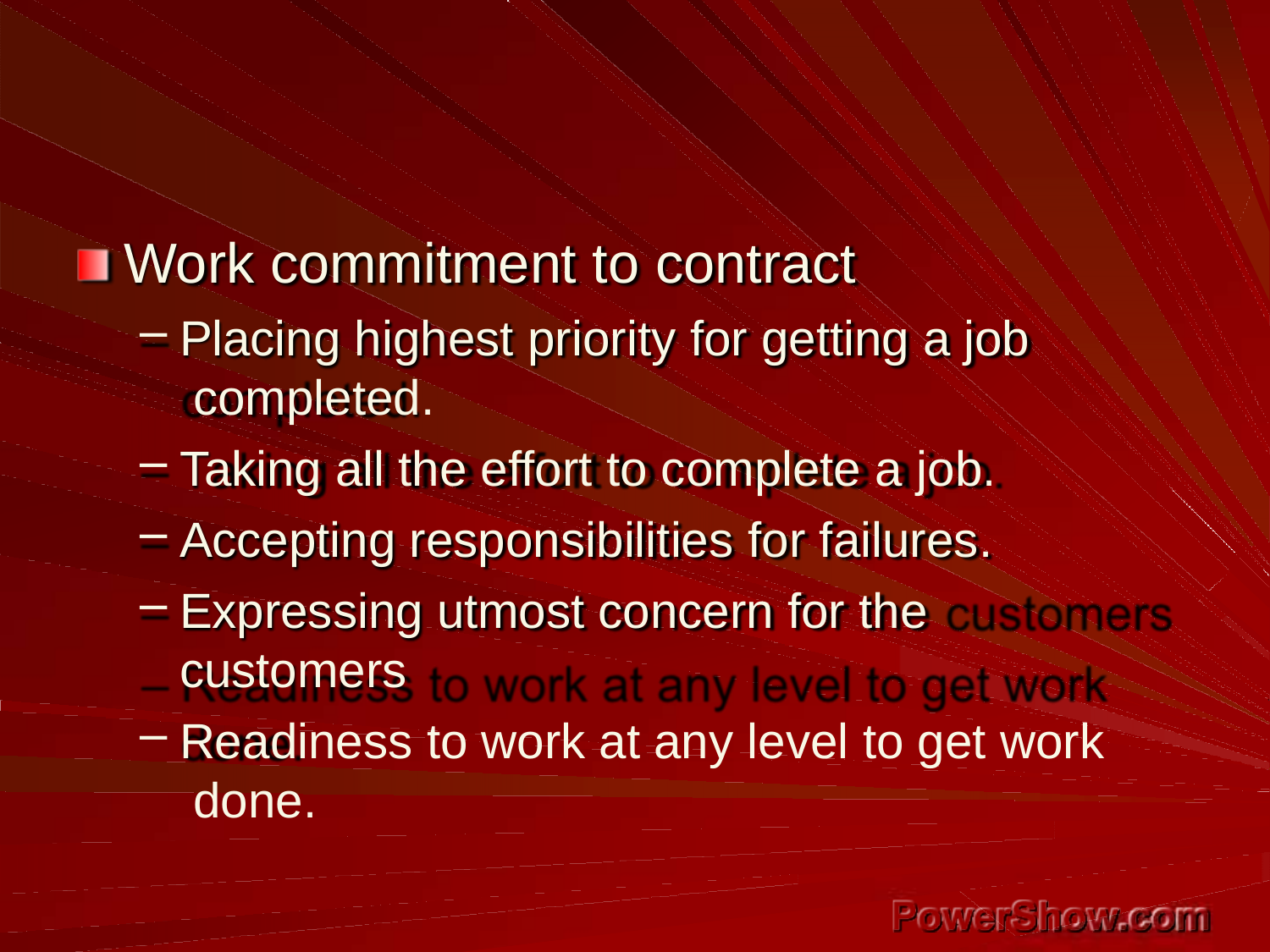

# Work commitment to contract

Placing highest priority for getting a job  completed.
Taking all the effort to complete a job.
Accepting responsibilities for failures.
Expressing utmost concern for the customers
Readiness to work at any level to get work  done.